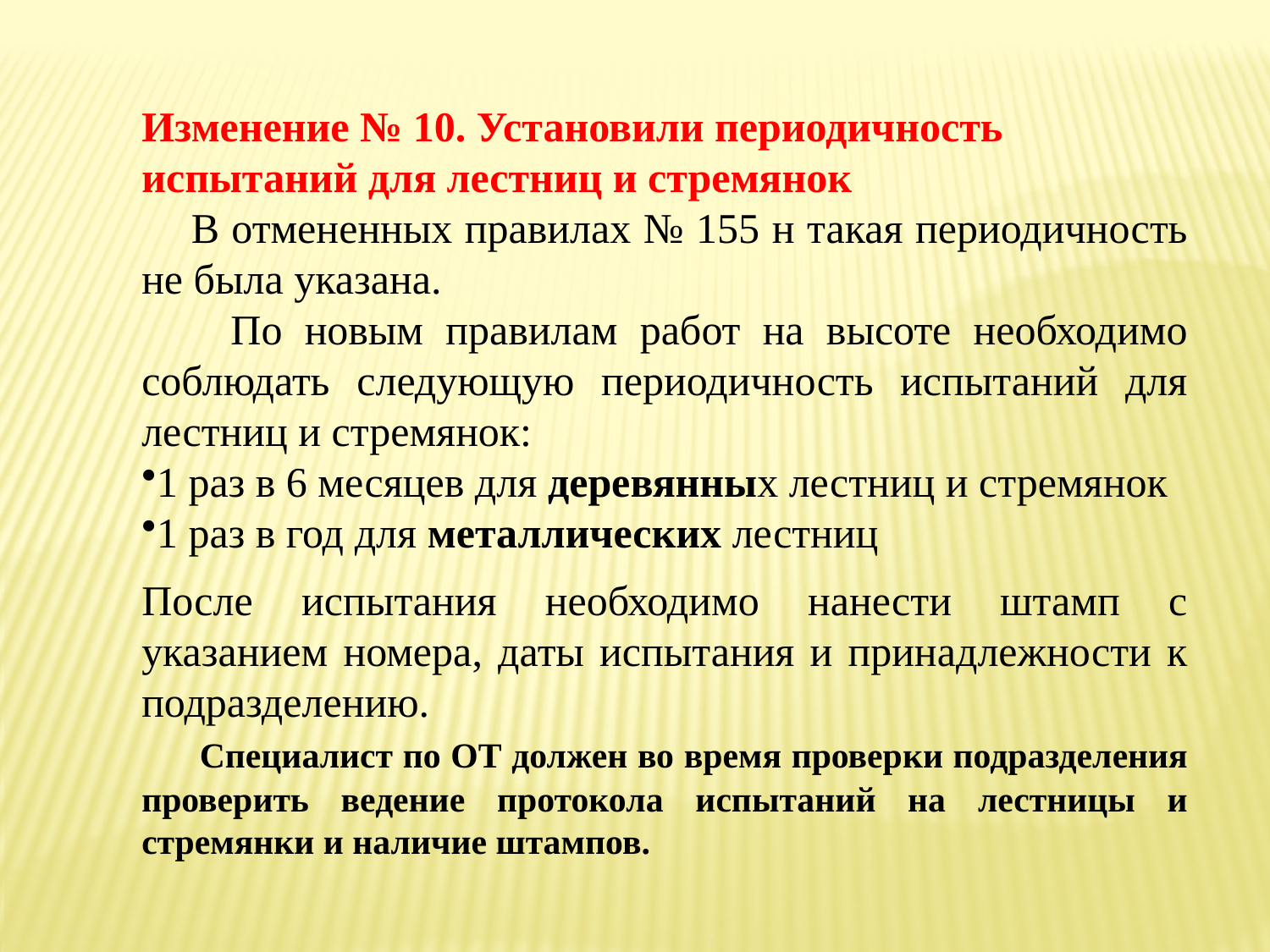

Изменение № 10. Установили периодичность испытаний для лестниц и стремянок
    В отмененных правилах № 155 н такая периодичность не была указана.
    По новым правилам работ на высоте необходимо соблюдать следующую периодичность испытаний для лестниц и стремянок:
1 раз в 6 месяцев для деревянных лестниц и стремянок
1 раз в год для металлических лестниц

После испытания необходимо нанести штамп с указанием номера, даты испытания и принадлежности к подразделению.
     Специалист по ОТ должен во время проверки подразделения проверить ведение протокола испытаний на лестницы и стремянки и наличие штампов.